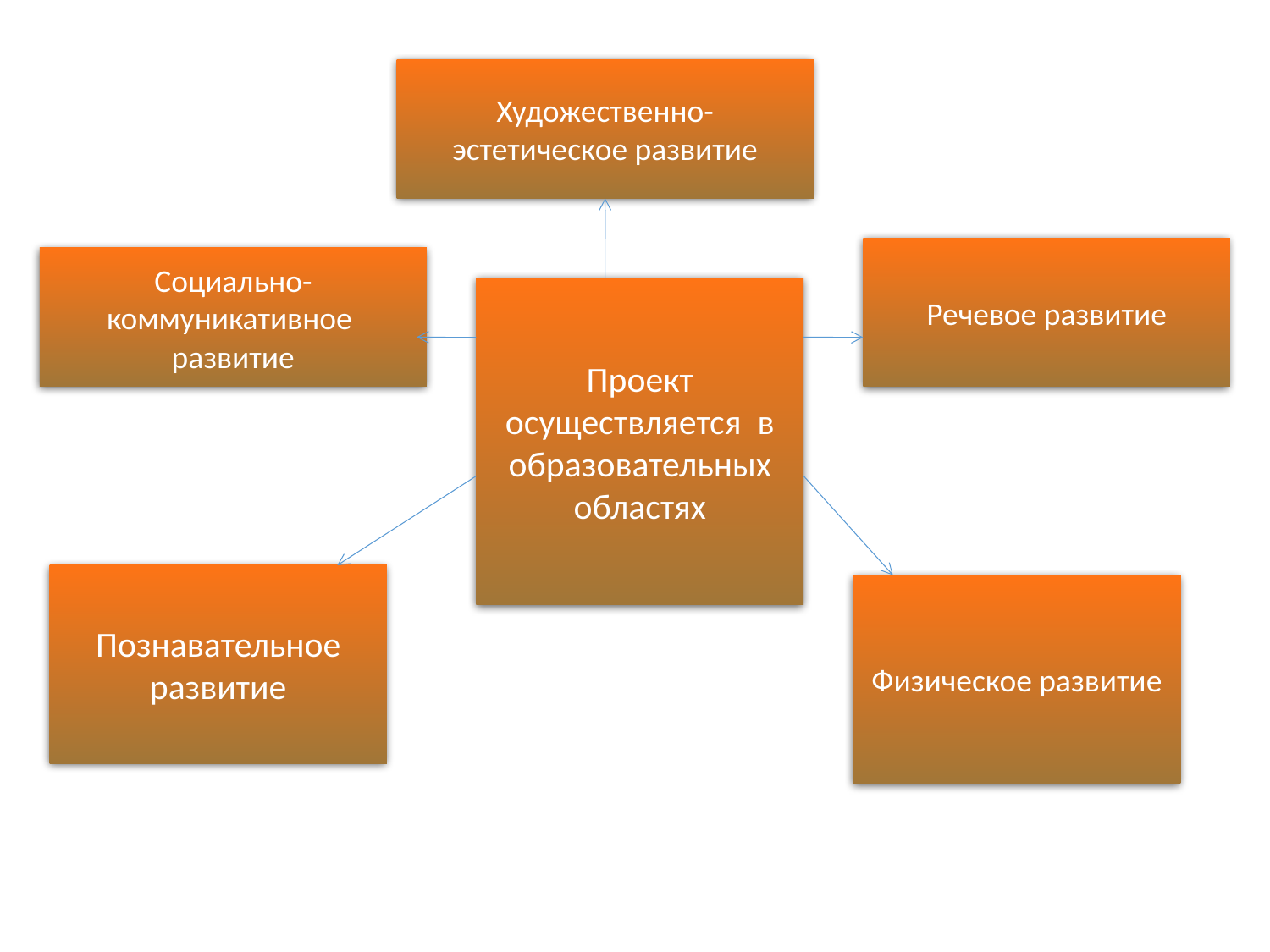

Художественно-эстетическое развитие

Речевое развитие
Социально-коммуникативное  развитие
Проект осуществляется  в образовательных областях
Познавательное развитие
Физическое развитие